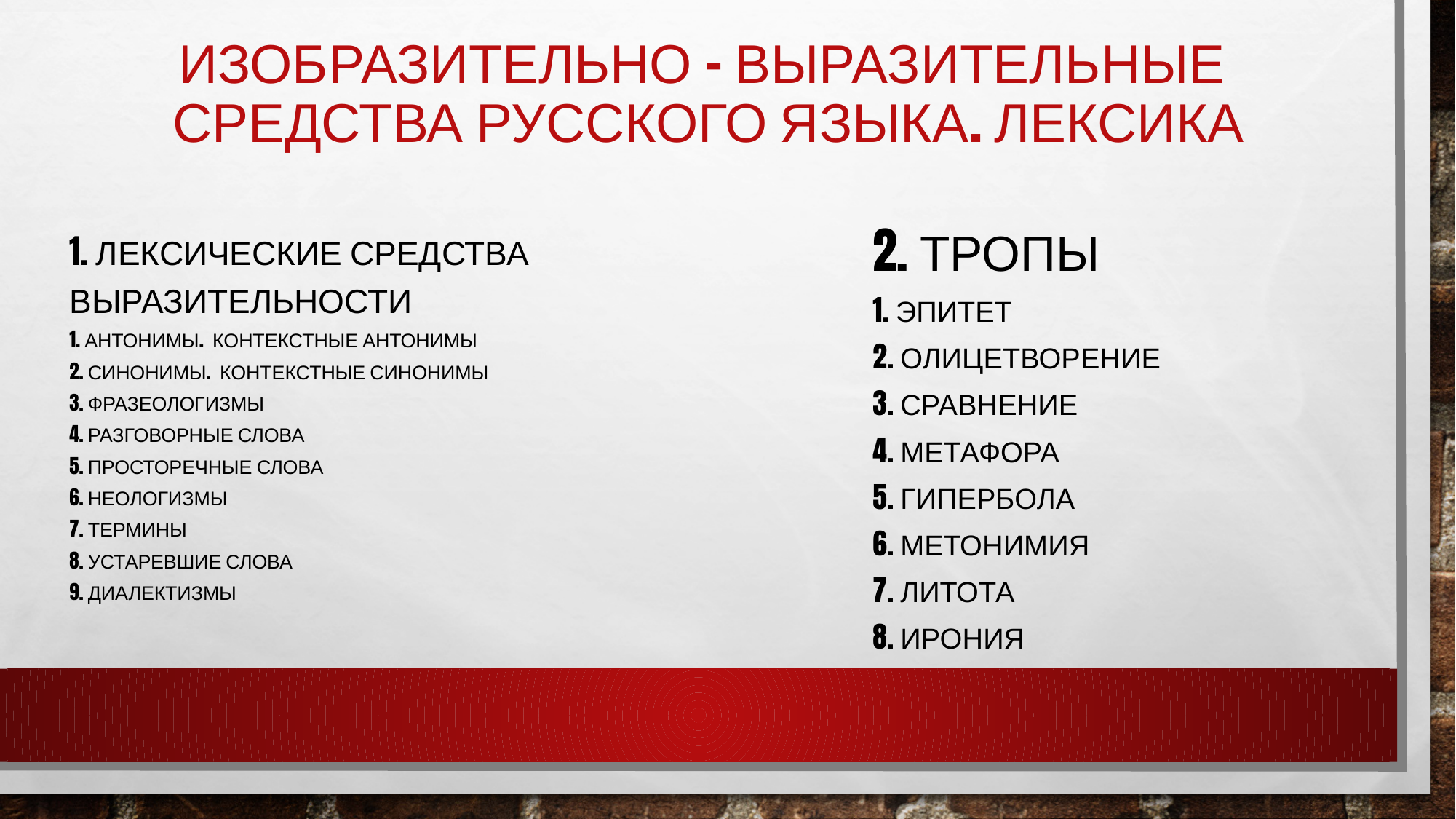

# Изобразительно – выразительные средства русского языка. Лексика

2. Тропы
1. Эпитет
2. Олицетворение
3. Сравнение
4. Метафора
5. Гипербола
6. Метонимия
7. Литота
8. Ирония

1. Лексические средства выразительности
1. Антонимы.  Контекстные антонимы
2. Синонимы.  Контекстные синонимы
3. Фразеологизмы
4. Разговорные слова
5. Просторечные слова
6. Неологизмы
7. Термины
8. Устаревшие слова
9. Диалектизмы